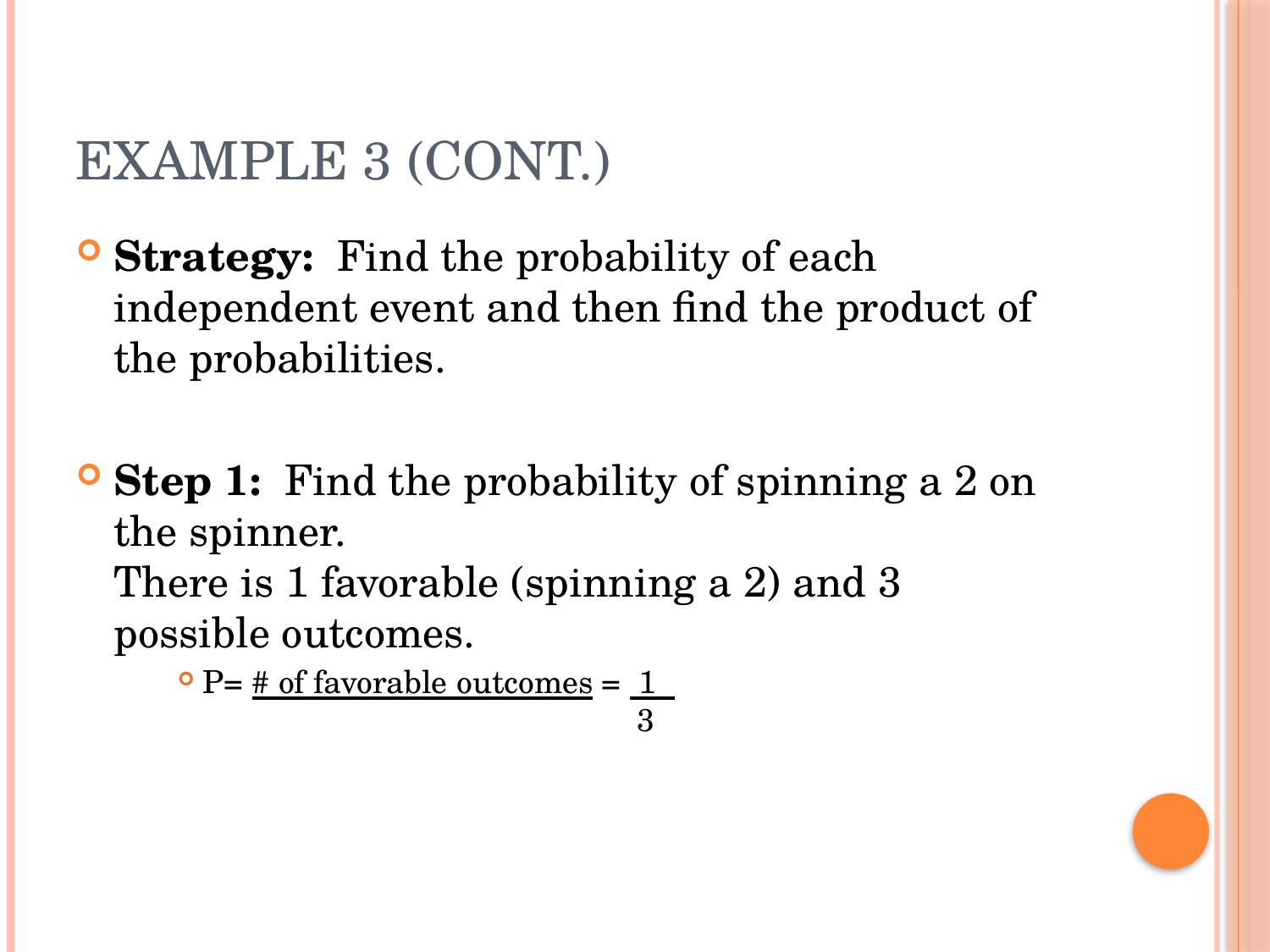

# Example 3 (Cont.)
Strategy:  Find the probability of each independent event and then find the product of the probabilities.

Step 1:  Find the probability of spinning a 2 on the spinner.						There is 1 favorable (spinning a 2) and 3 	possible outcomes.
P= # of favorable outcomes =  1  						      3